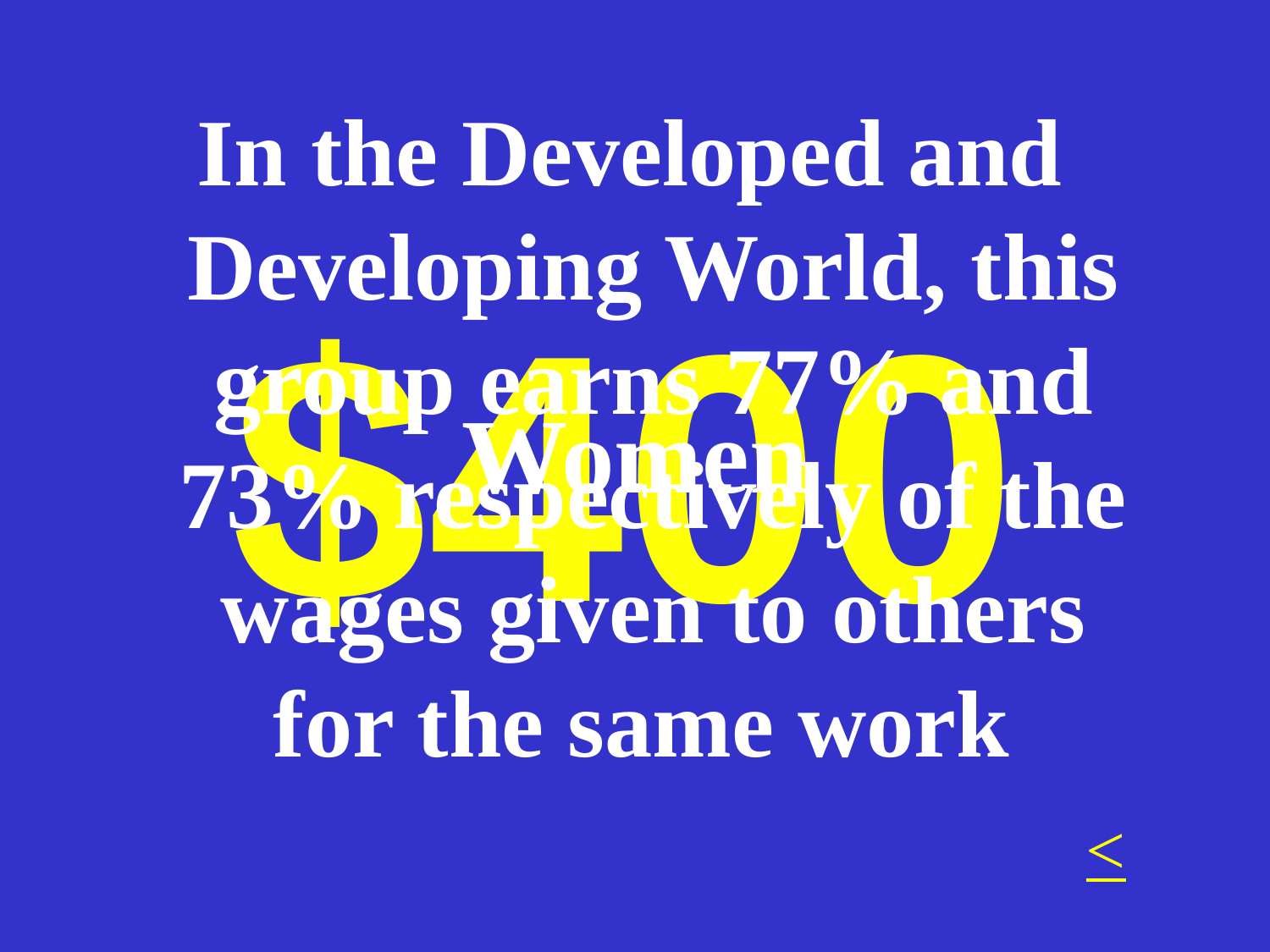

In the Developed and Developing World, this group earns 77% and 73% respectively of the wages given to others for the same work
# $400
Women
<